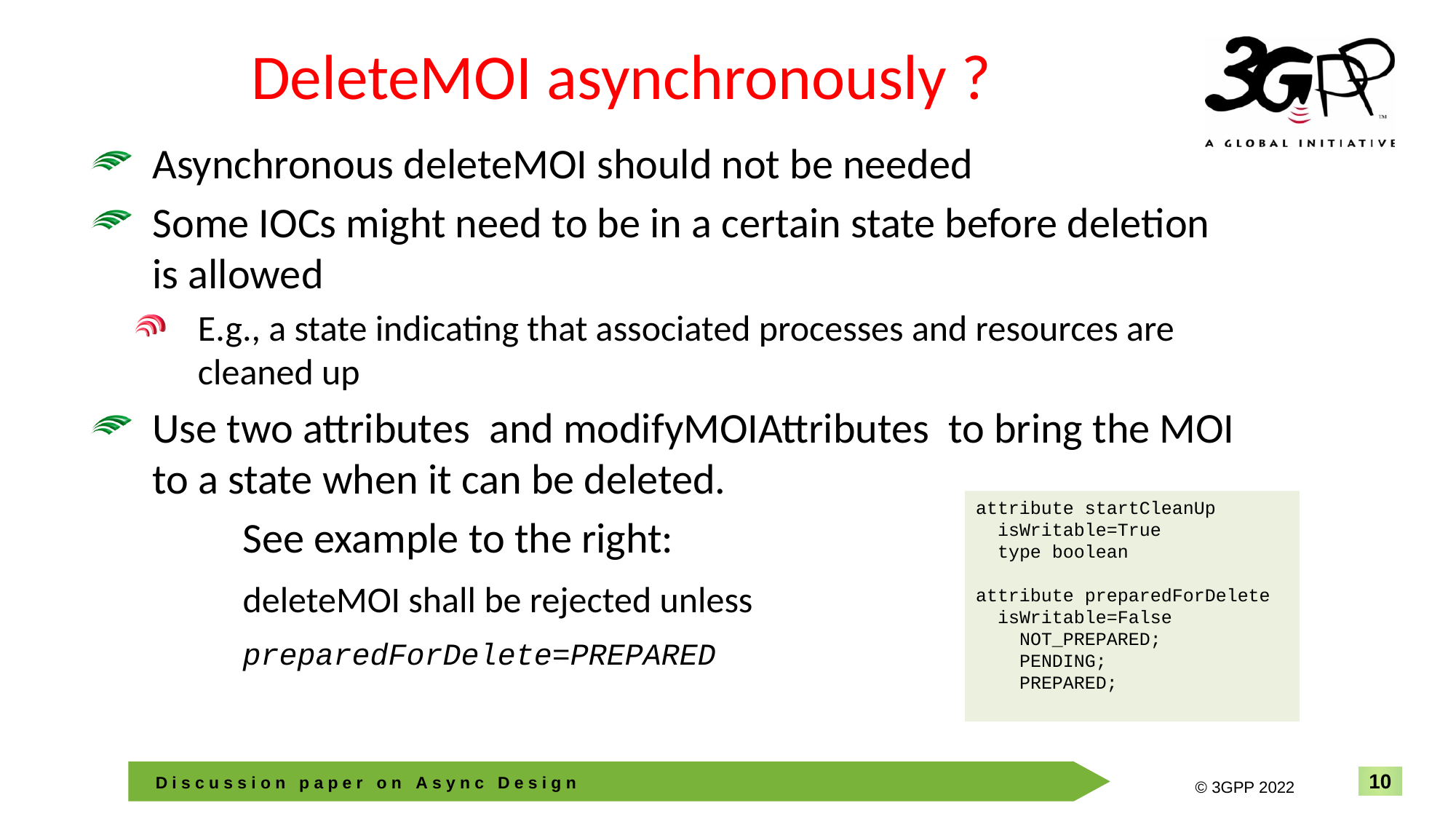

# DeleteMOI asynchronously ?
Asynchronous deleteMOI should not be needed
Some IOCs might need to be in a certain state before deletion is allowed
E.g., a state indicating that associated processes and resources are cleaned up
Use two attributes  and modifyMOIAttributes  to bring the MOI to a state when it can be deleted.
	See example to the right:
	deleteMOI shall be rejected unless
	preparedForDelete=PREPARED
attribute startCleanUp
  isWritable=True
  type boolean

attribute preparedForDelete
  isWritable=False
    NOT_PREPARED;
    PENDING;
    PREPARED;